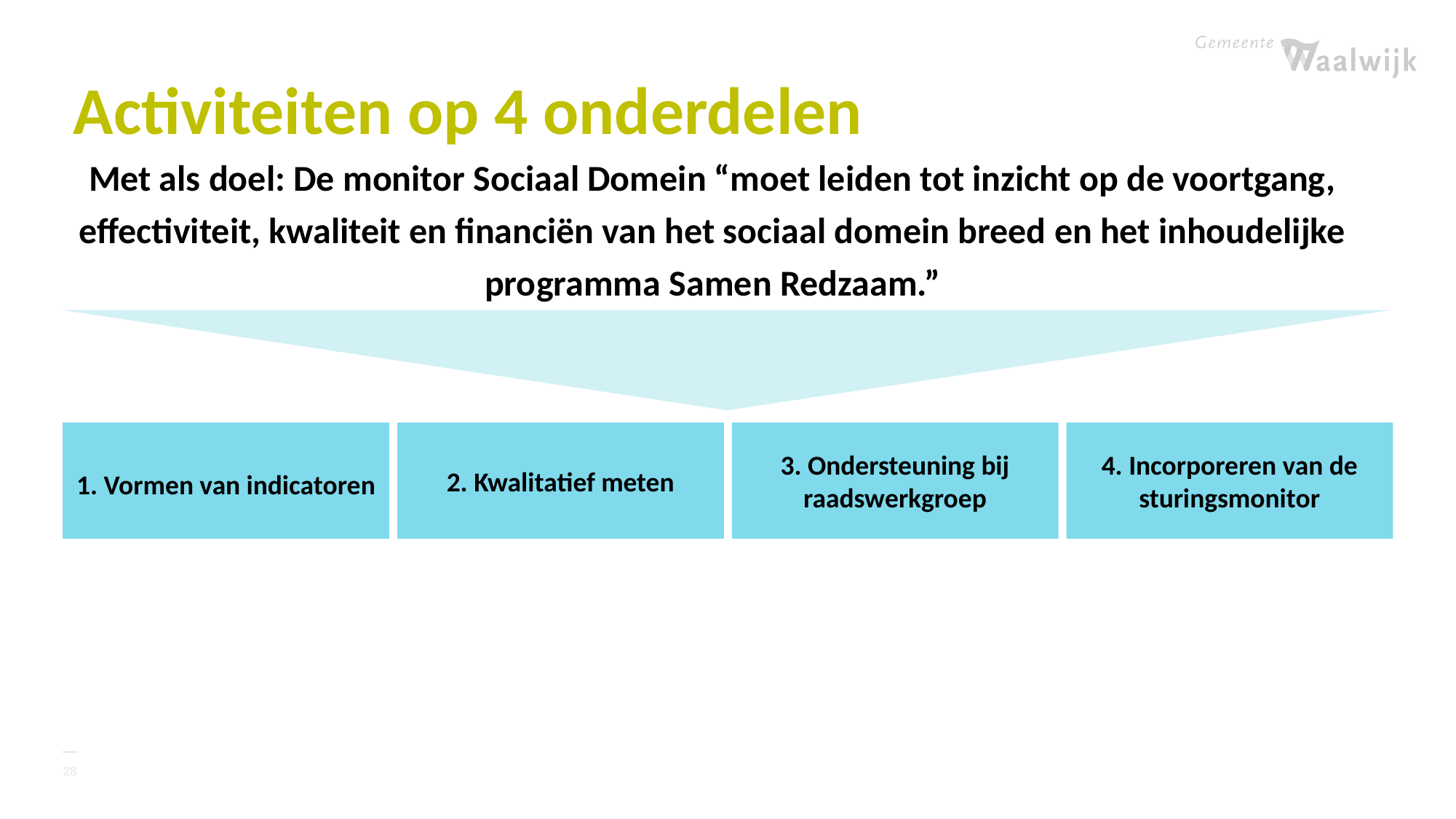

# Activiteiten op 4 onderdelen
Met als doel: De monitor Sociaal Domein “moet leiden tot inzicht op de voortgang, effectiviteit, kwaliteit en financiën van het sociaal domein breed en het inhoudelijke programma Samen Redzaam.”

1. Vormen van indicatoren
2. Kwalitatief meten
3. Ondersteuning bij raadswerkgroep
4. Incorporeren van de sturingsmonitor